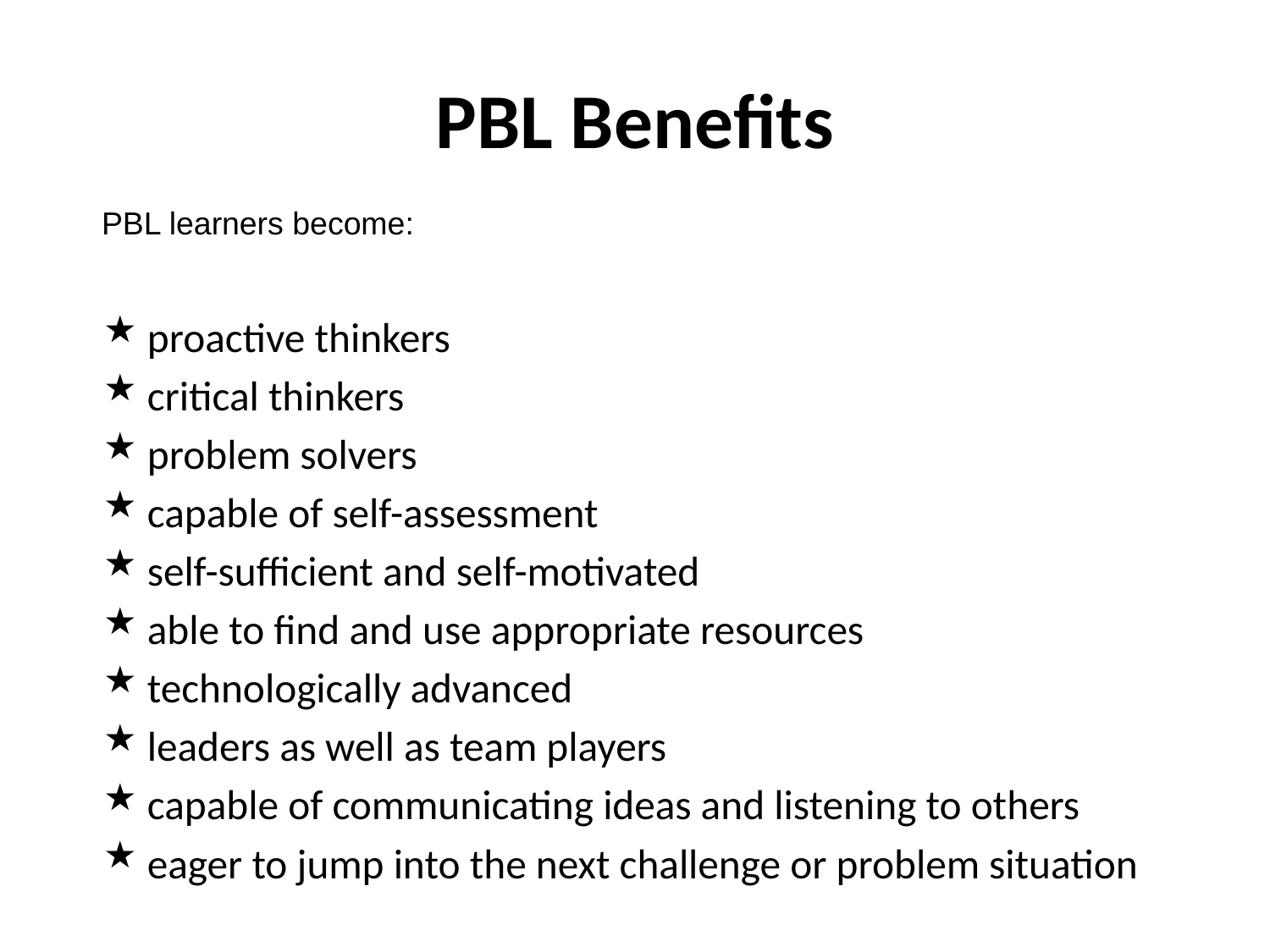

# PBL Benefits
PBL learners become:
proactive thinkers
critical thinkers
problem solvers
capable of self-assessment
self-sufficient and self-motivated
able to find and use appropriate resources
technologically advanced
leaders as well as team players
capable of communicating ideas and listening to others
eager to jump into the next challenge or problem situation